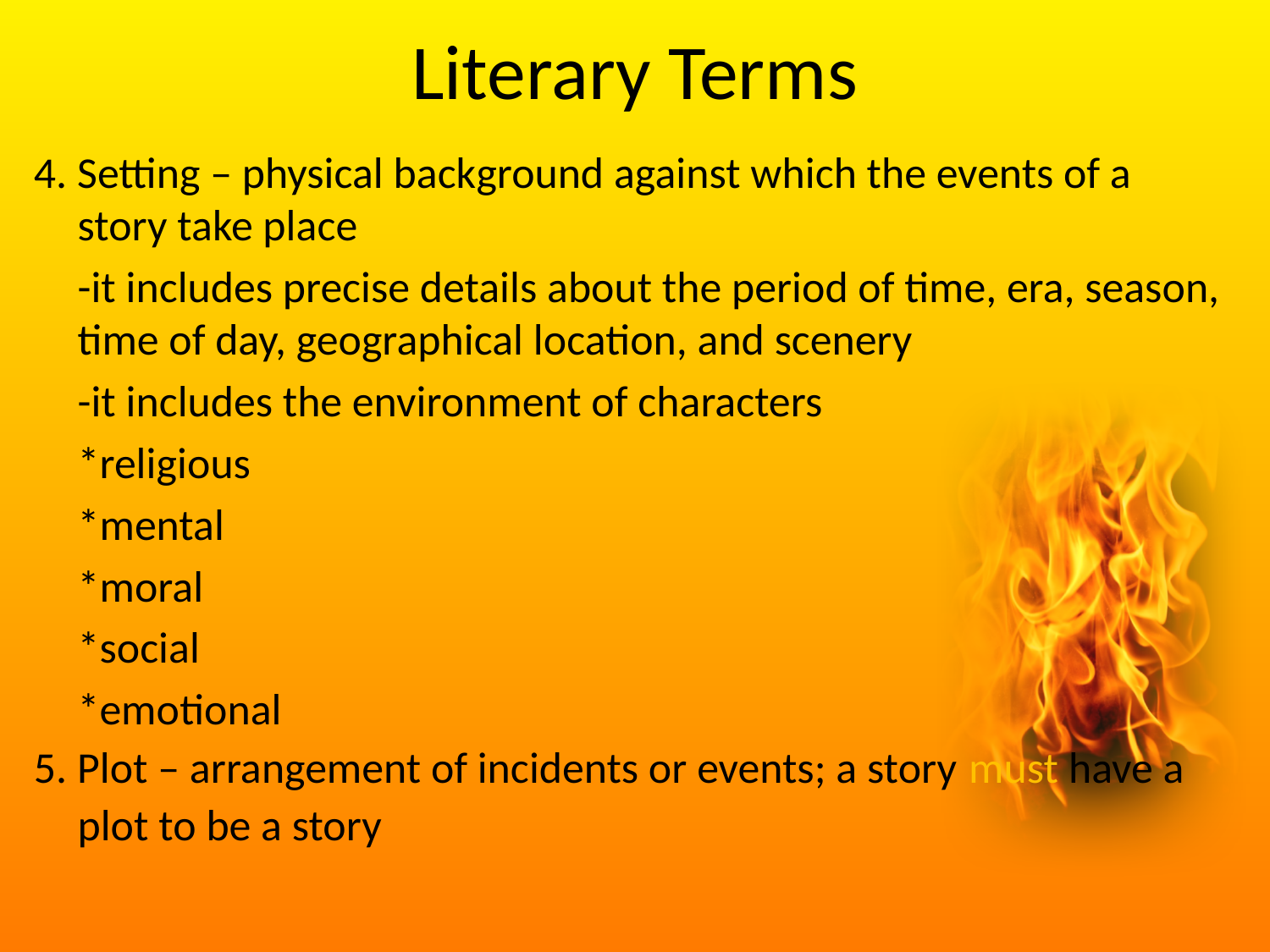

# Literary Terms
4. Setting – physical background against which the events of a story take place
	-it includes precise details about the period of time, era, season, time of day, geographical location, and scenery
	-it includes the environment of characters
		*religious
		*mental
		*moral
		*social
		*emotional
5. Plot – arrangement of incidents or events; a story must have a plot to be a story